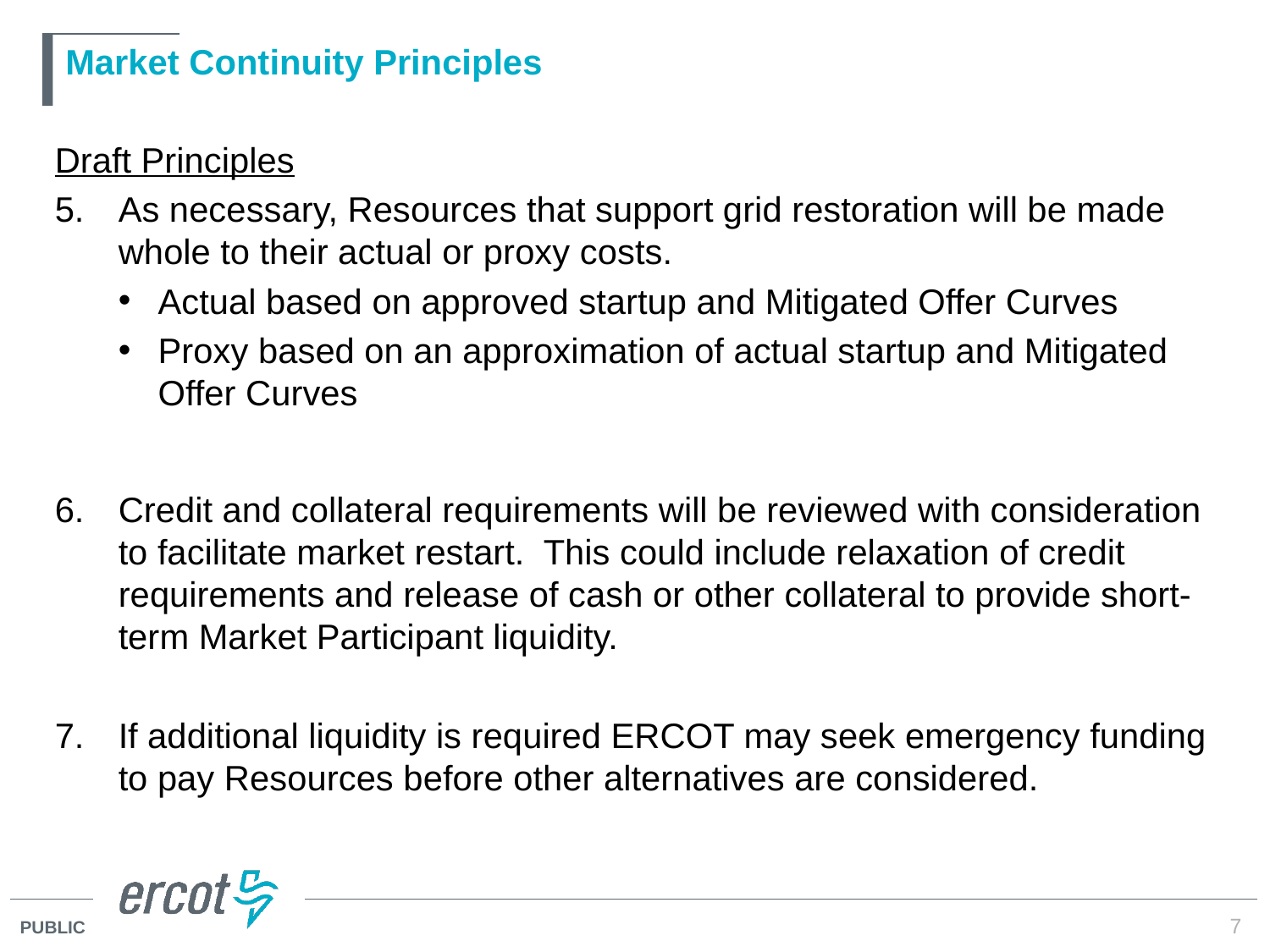

# Market Continuity Principles
Draft Principles
As necessary, Resources that support grid restoration will be made whole to their actual or proxy costs.
Actual based on approved startup and Mitigated Offer Curves
Proxy based on an approximation of actual startup and Mitigated Offer Curves

Credit and collateral requirements will be reviewed with consideration to facilitate market restart.  This could include relaxation of credit requirements and release of cash or other collateral to provide short-term Market Participant liquidity.

If additional liquidity is required ERCOT may seek emergency funding to pay Resources before other alternatives are considered.
7